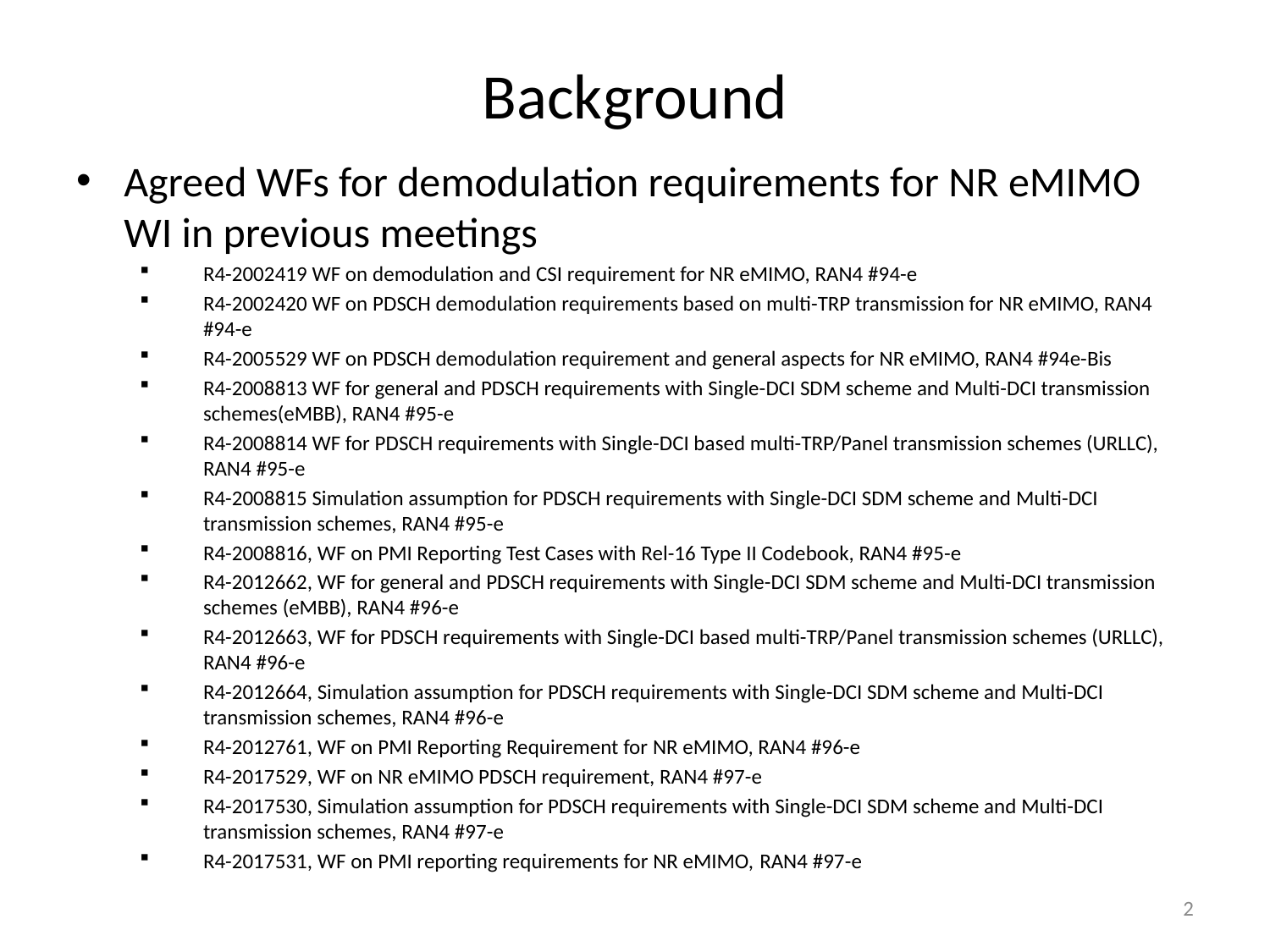

# Background
Agreed WFs for demodulation requirements for NR eMIMO WI in previous meetings
R4-2002419 WF on demodulation and CSI requirement for NR eMIMO, RAN4 #94-e
R4-2002420 WF on PDSCH demodulation requirements based on multi-TRP transmission for NR eMIMO, RAN4 #94-e
R4-2005529 WF on PDSCH demodulation requirement and general aspects for NR eMIMO, RAN4 #94e-Bis
R4-2008813 WF for general and PDSCH requirements with Single-DCI SDM scheme and Multi-DCI transmission schemes(eMBB), RAN4 #95-e
R4-2008814 WF for PDSCH requirements with Single-DCI based multi-TRP/Panel transmission schemes (URLLC), RAN4 #95-e
R4-2008815 Simulation assumption for PDSCH requirements with Single-DCI SDM scheme and Multi-DCI transmission schemes, RAN4 #95-e
R4-2008816, WF on PMI Reporting Test Cases with Rel-16 Type II Codebook, RAN4 #95-e
R4-2012662, WF for general and PDSCH requirements with Single-DCI SDM scheme and Multi-DCI transmission schemes (eMBB), RAN4 #96-e
R4-2012663, WF for PDSCH requirements with Single-DCI based multi-TRP/Panel transmission schemes (URLLC), RAN4 #96-e
R4-2012664, Simulation assumption for PDSCH requirements with Single-DCI SDM scheme and Multi-DCI transmission schemes, RAN4 #96-e
R4-2012761, WF on PMI Reporting Requirement for NR eMIMO, RAN4 #96-e
R4-2017529, WF on NR eMIMO PDSCH requirement, RAN4 #97-e
R4-2017530, Simulation assumption for PDSCH requirements with Single-DCI SDM scheme and Multi-DCI transmission schemes, RAN4 #97-e
R4-2017531, WF on PMI reporting requirements for NR eMIMO, RAN4 #97-e

2